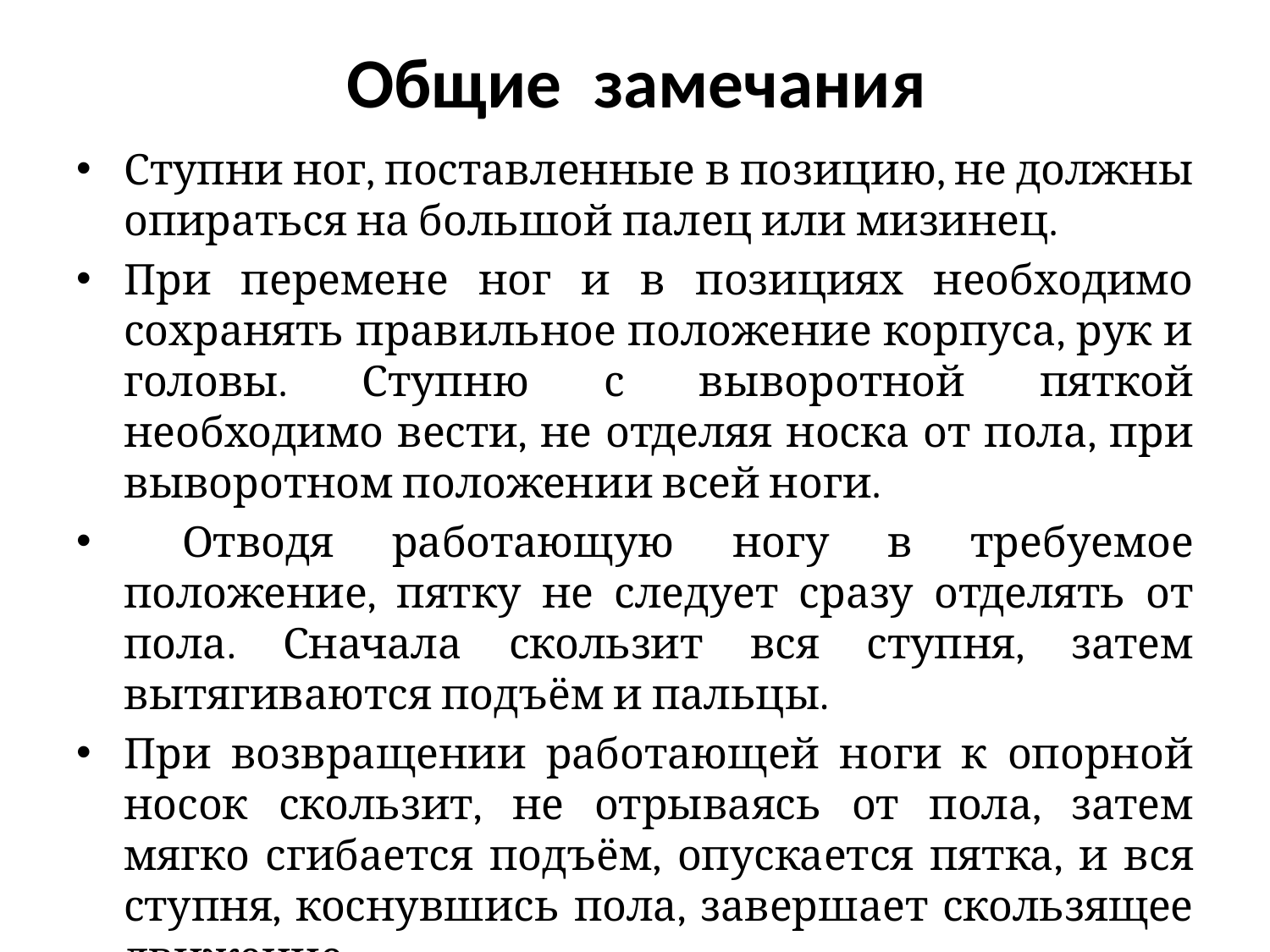

# Общие  замечания
Ступни ног, поставленные в позицию, не должны опираться на большой палец или мизинец.
При перемене ног и в позициях необходимо сохранять правильное положение корпуса, рук и головы. Ступню с выворотной пяткой необходимо вести, не отделяя носка от пола, при выворотном положении всей ноги.
 Отводя работающую ногу в требуемое положение, пятку не следует сразу отделять от пола. Сначала скользит вся ступня, затем вытягиваются подъём и пальцы.
При возвращении работающей ноги к опорной носок скользит, не отрываясь от пола, затем мягко сгибается подъём, опускается пятка, и вся ступня, коснувшись пола, завершает скользящее движение.